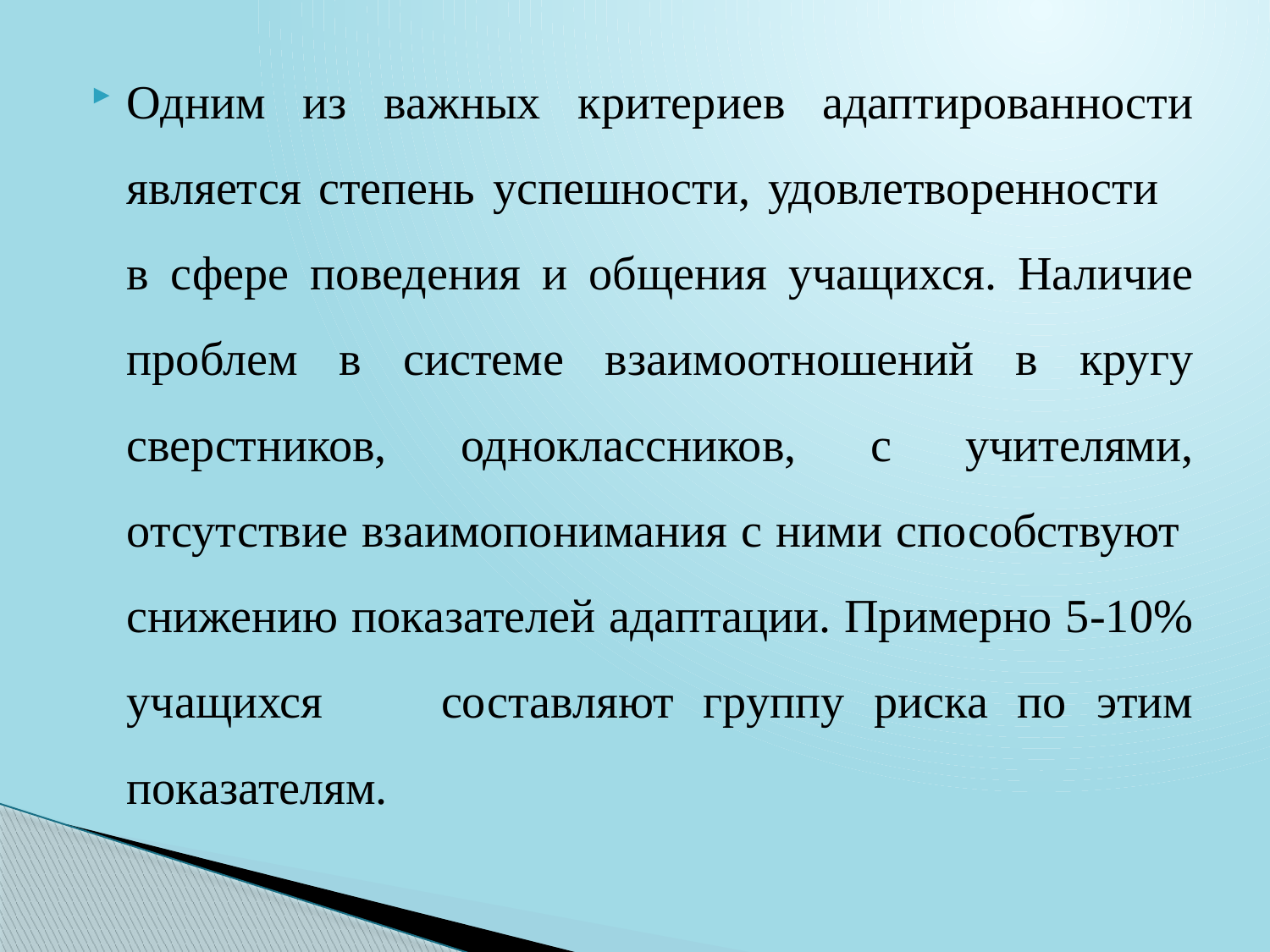

Одним из важных критериев адаптированности является степень успешности, удовлетворенности   в сфере поведения и общения учащихся. Наличие проблем в системе взаимоотношений в кругу сверстников, одноклассников, с учителями, отсутствие взаимопонимания с ними способствуют  снижению показателей адаптации. Примерно 5-10% учащихся    составляют группу риска по этим показателям.